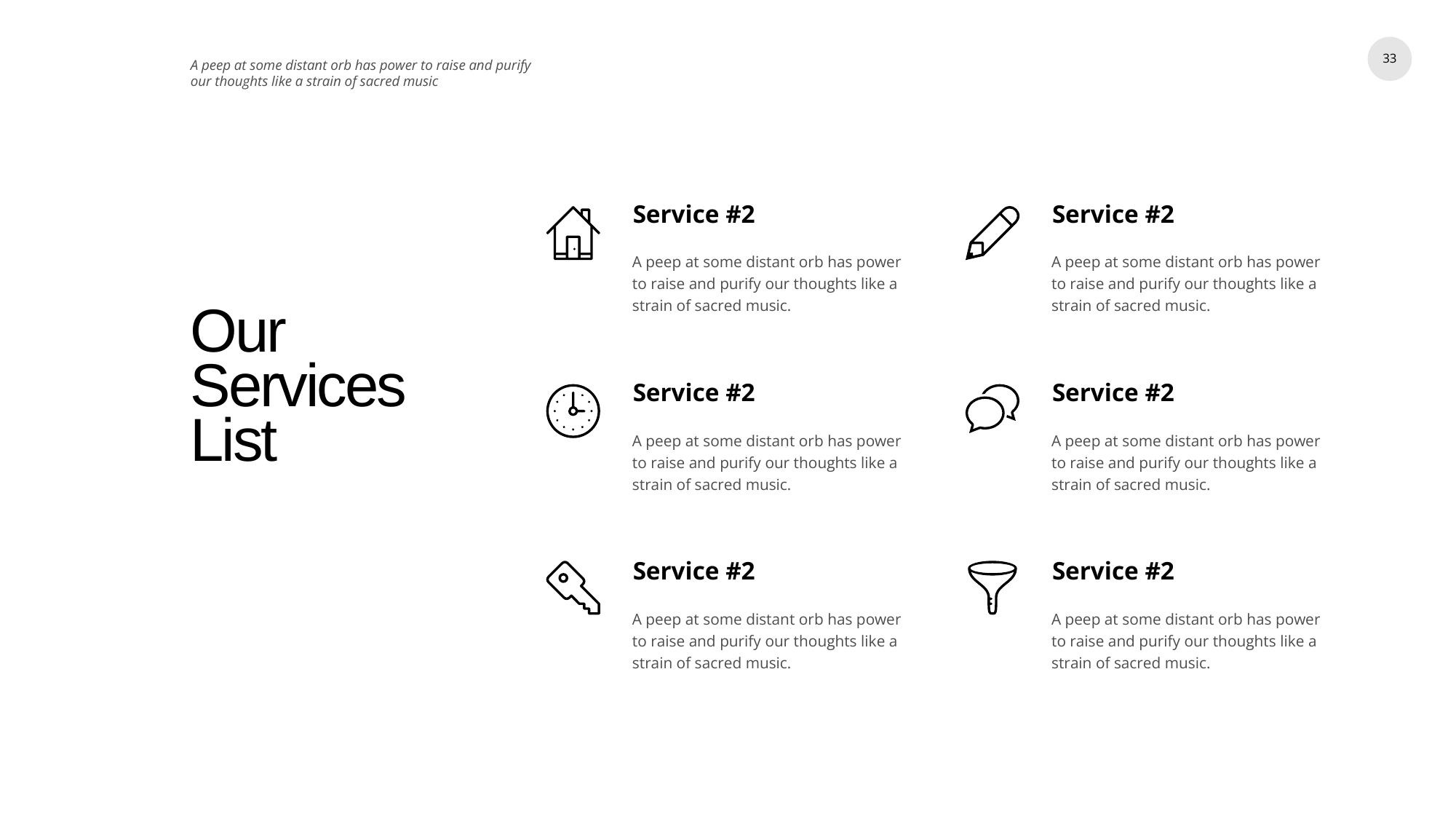

33
A peep at some distant orb has power to raise and purify our thoughts like a strain of sacred music
Service #2
Service #2

A peep at some distant orb has power to raise and purify our thoughts like a strain of sacred music.
A peep at some distant orb has power to raise and purify our thoughts like a strain of sacred music.
# Our Services List

Service #2
Service #2

A peep at some distant orb has power to raise and purify our thoughts like a strain of sacred music.
A peep at some distant orb has power to raise and purify our thoughts like a strain of sacred music.
Service #2
Service #2

A peep at some distant orb has power to raise and purify our thoughts like a strain of sacred music.
A peep at some distant orb has power to raise and purify our thoughts like a strain of sacred music.